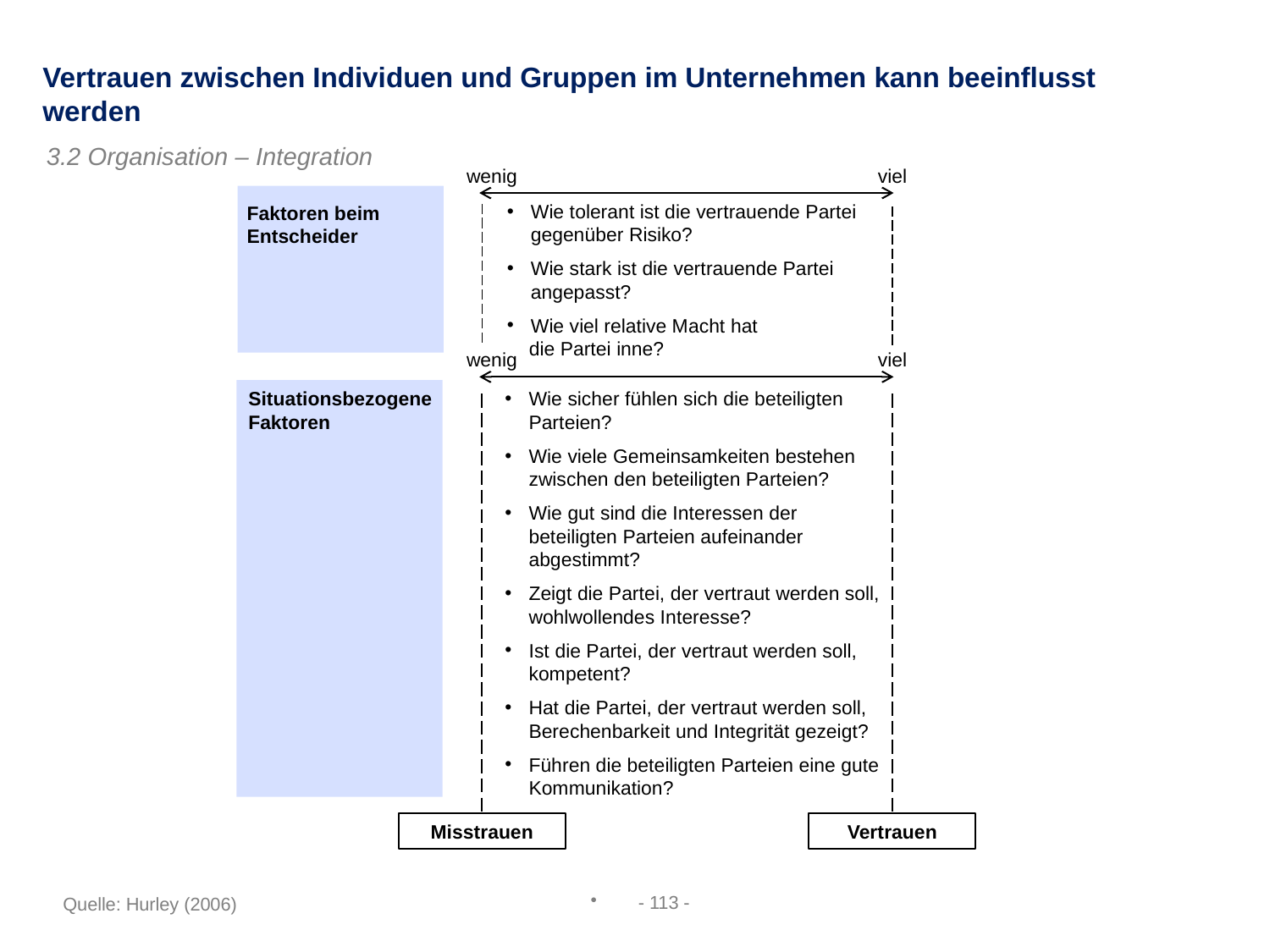

Vertrauen zwischen Individuen und Gruppen im Unternehmen kann beeinflusst werden
3.2 Organisation – Integration
wenig
viel

Wie tolerant ist die vertrauende Partei gegenüber Risiko?
Wie stark ist die vertrauende Partei angepasst?
Wie viel relative Macht hat
    die Partei inne?

Faktoren beim Entscheider
viel
wenig

Situationsbezogene Faktoren
Wie sicher fühlen sich die beteiligten Parteien?
Wie viele Gemeinsamkeiten bestehen zwischen den beteiligten Parteien?
Wie gut sind die Interessen der beteiligten Parteien aufeinander abgestimmt?
Zeigt die Partei, der vertraut werden soll, wohlwollendes Interesse?
Ist die Partei, der vertraut werden soll, kompetent?
Hat die Partei, der vertraut werden soll, Berechenbarkeit und Integrität gezeigt?
Führen die beteiligten Parteien eine gute Kommunikation?

Misstrauen
Vertrauen
- 113 -
Quelle: Hurley (2006)